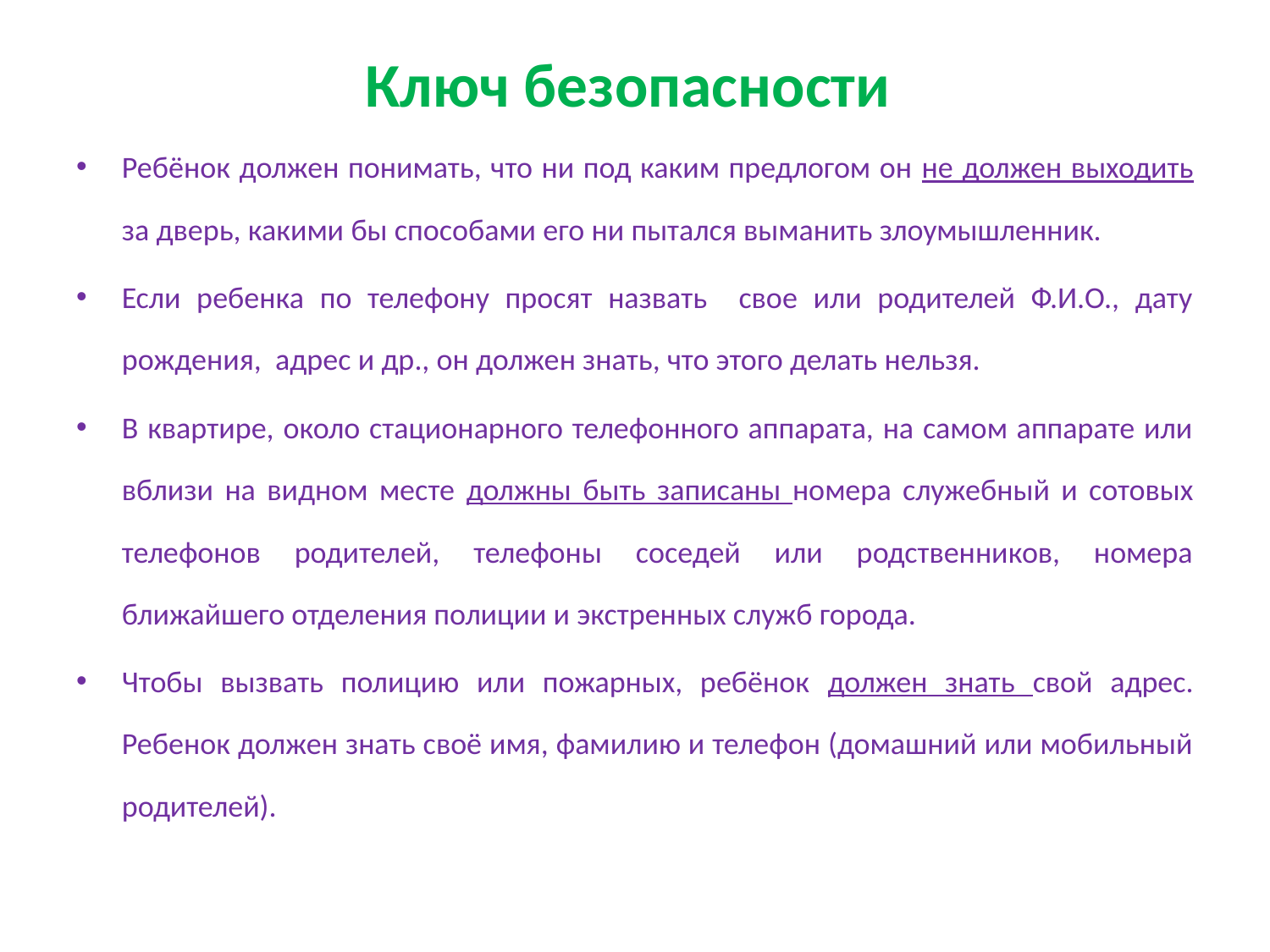

# Ключ безопасности
Ребёнок должен понимать, что ни под каким предлогом он не должен выходить за дверь, какими бы способами его ни пытался выманить злоумышленник.
Если ребенка по телефону просят назвать  свое или родителей Ф.И.О., дату рождения,  адрес и др., он должен знать, что этого делать нельзя.
В квартире, около стационарного телефонного аппарата, на самом аппарате или вблизи на видном месте должны быть записаны номера служебный и сотовых телефонов родителей, телефоны соседей или родственников, номера ближайшего отделения полиции и экстренных служб города.
Чтобы вызвать полицию или пожарных, ребёнок должен знать свой адрес. Ребенок должен знать своё имя, фамилию и телефон (домашний или мобильный родителей).